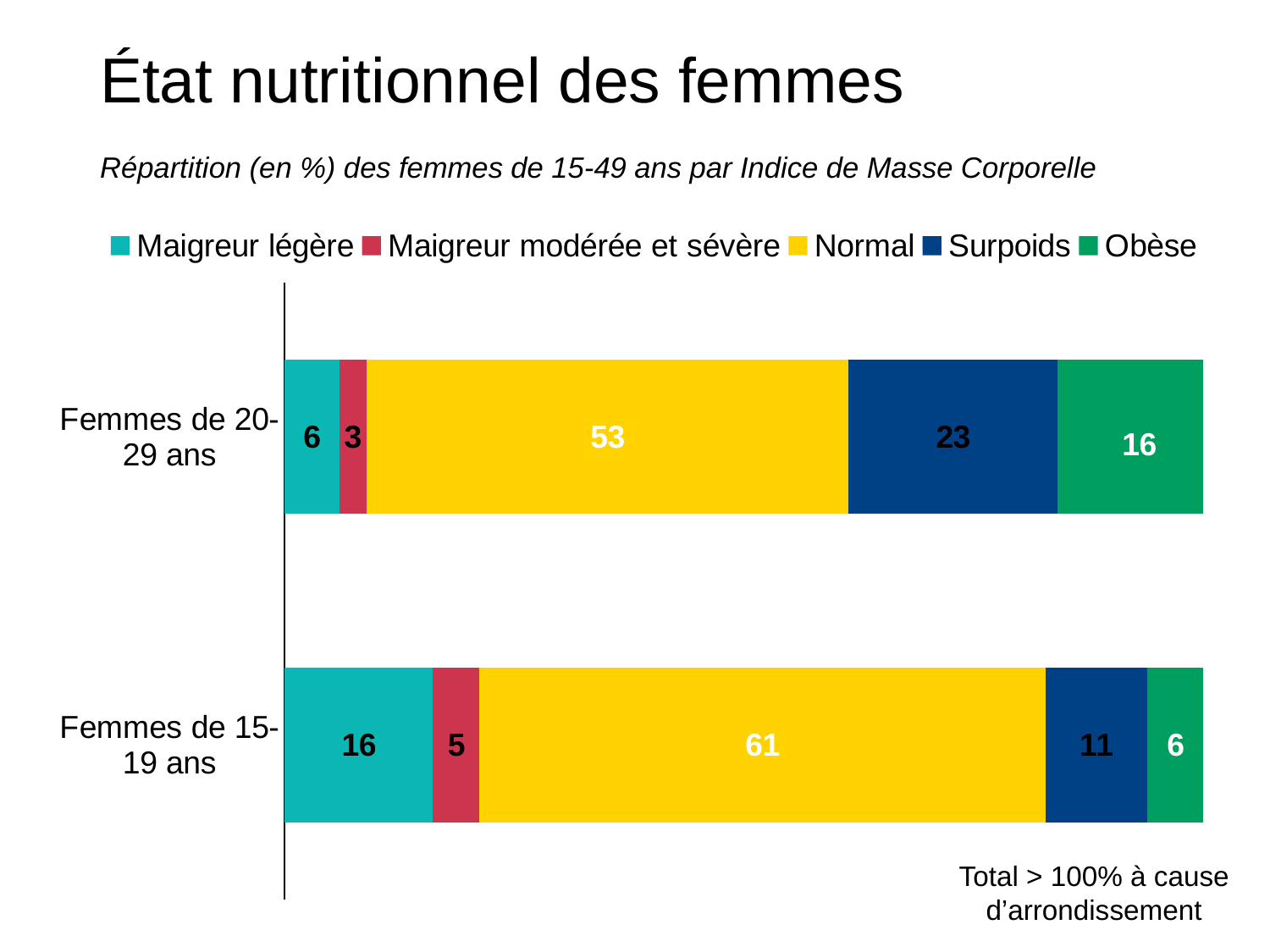

# État nutritionnel des femmes
Répartition (en %) des femmes de 15-49 ans par Indice de Masse Corporelle

### Chart

| Category | Maigreur légère | Maigreur modérée et sévère | Normal | Surpoids | Obèse |
|---|---|---|---|---|---|
| Femmes de 15-19 ans | 16.0 | 5.0 | 61.0 | 11.0 | 6.0 |
| Femmes de 20-29 ans | 6.0 | 3.0 | 53.0 | 23.0 | 16.0 |
Total > 100% à cause d’arrondissement